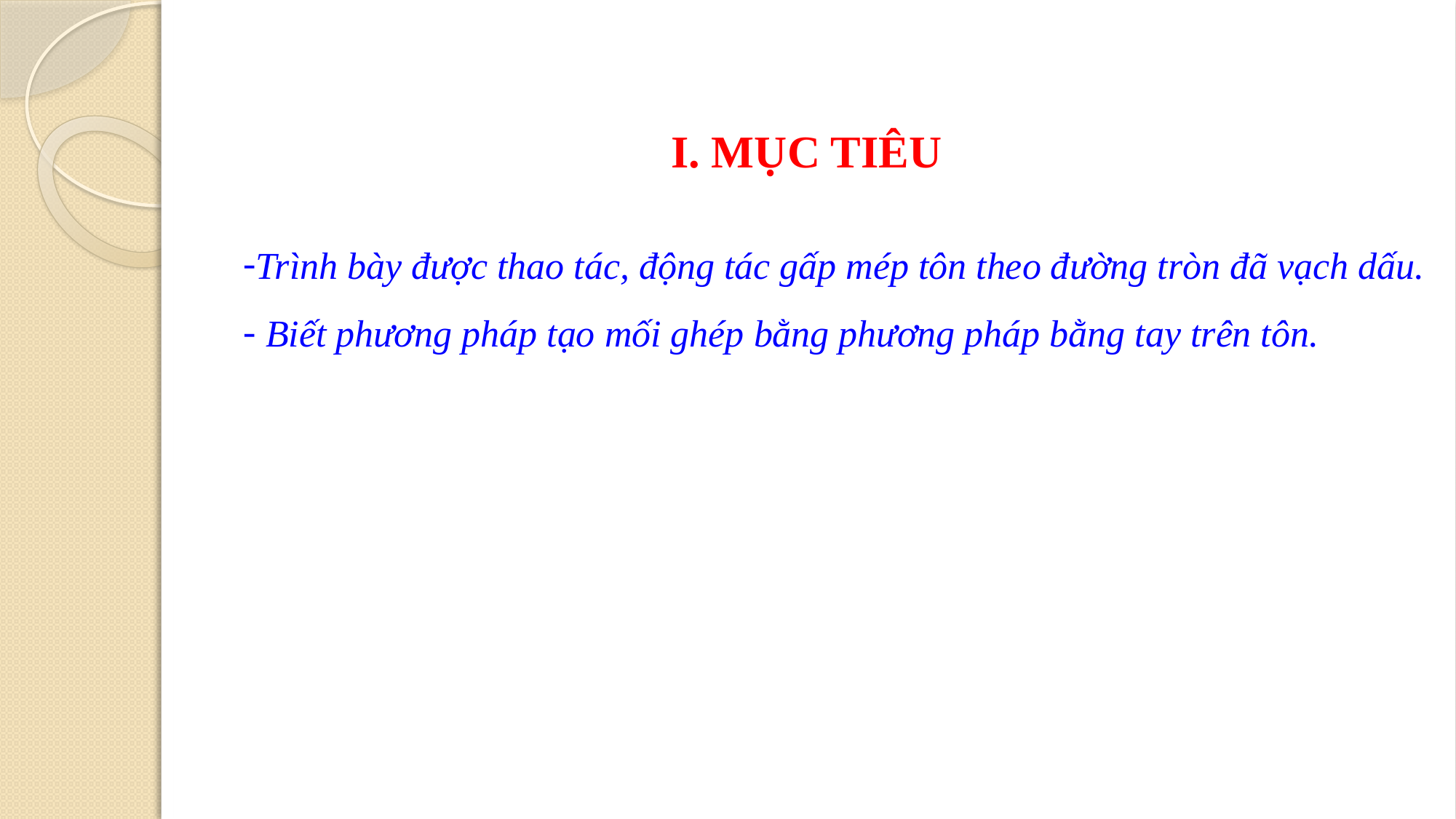

I. MỤC TIÊU
Trình bày được thao tác, động tác gấp mép tôn theo đường tròn đã vạch dấu.
 Biết phương pháp tạo mối ghép bằng phương pháp bằng tay trên tôn.